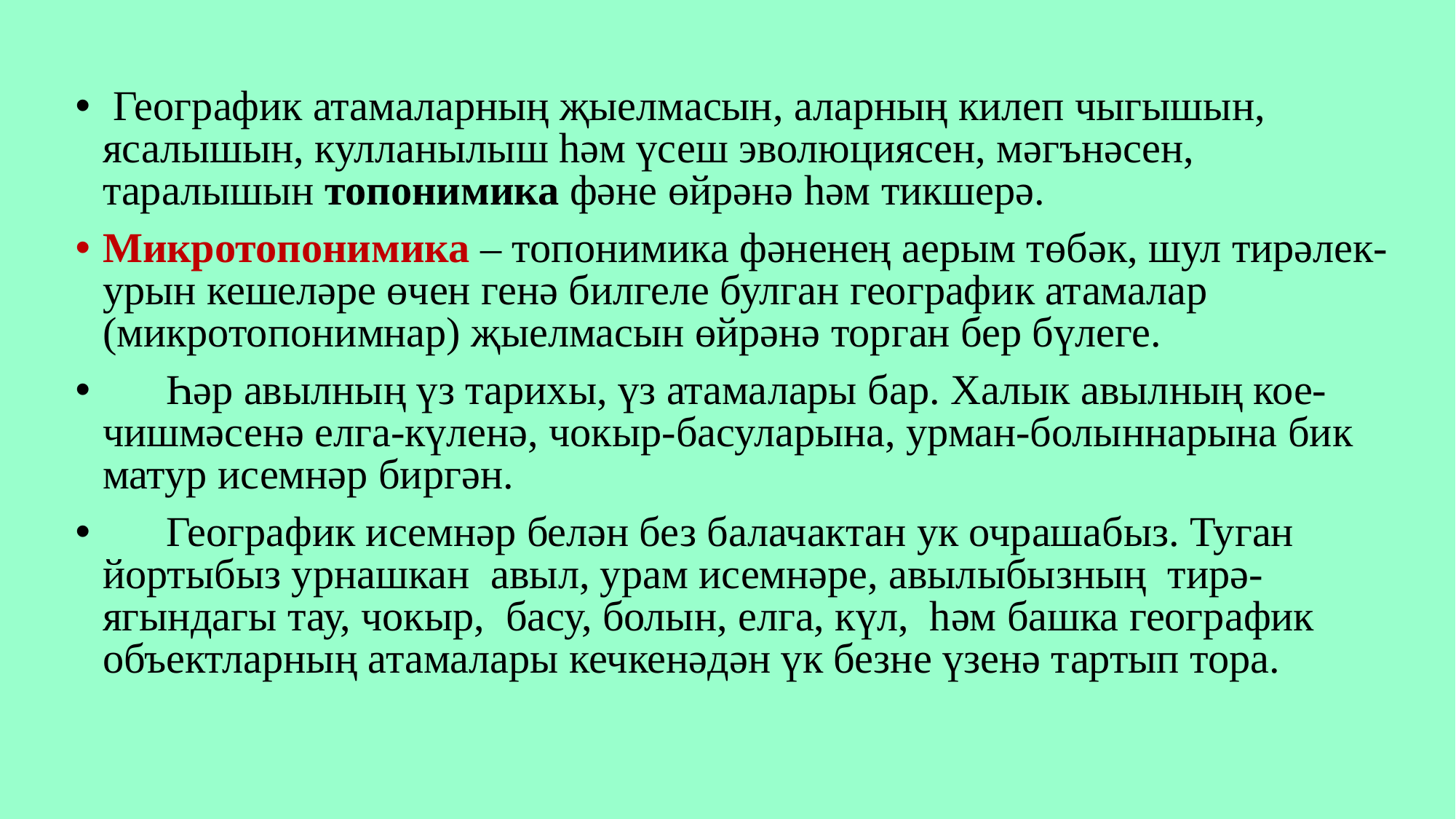

Географик атамаларның җыелмасын, аларның килеп чыгышын, ясалышын, кулланылыш һәм үсеш эволюциясен, мәгънәсен, таралышын топонимика фәне өйрәнә һәм тикшерә.
Микротопонимика – топонимика фәненең аерым төбәк, шул тирәлек-урын кешеләре өчен генә билгеле булган географик атамалар (микротопонимнар) җыелмасын өйрәнә торган бер бүлеге.
      Һәр авылның үз тарихы, үз атамалары бар. Халык авылның кое-чишмәсенә елга-күленә, чокыр-басуларына, урман-болыннарына бик матур исемнәр биргән.
      Географик исемнәр белән без балачактан ук очрашабыз. Туган йортыбыз урнашкан  авыл, урам исемнәре, авылыбызның  тирә-ягындагы тау, чокыр,  басу, болын, елга, күл,  һәм башка географик объектларның атамалары кечкенәдән үк безне үзенә тартып тора.